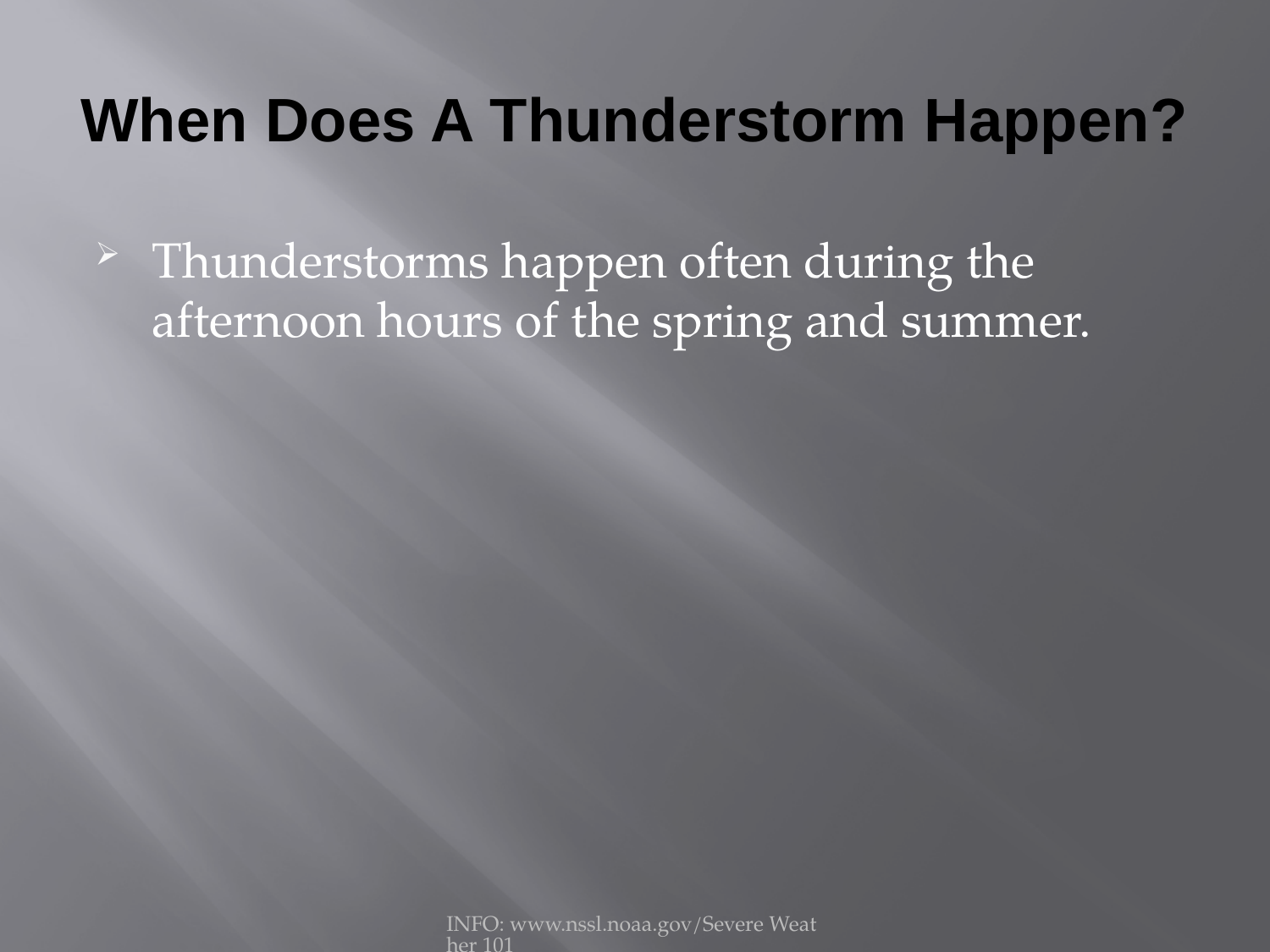

# When Does A Thunderstorm Happen?
Thunderstorms happen often during the afternoon hours of the spring and summer.
INFO: www.nssl.noaa.gov/Severe Weather 101